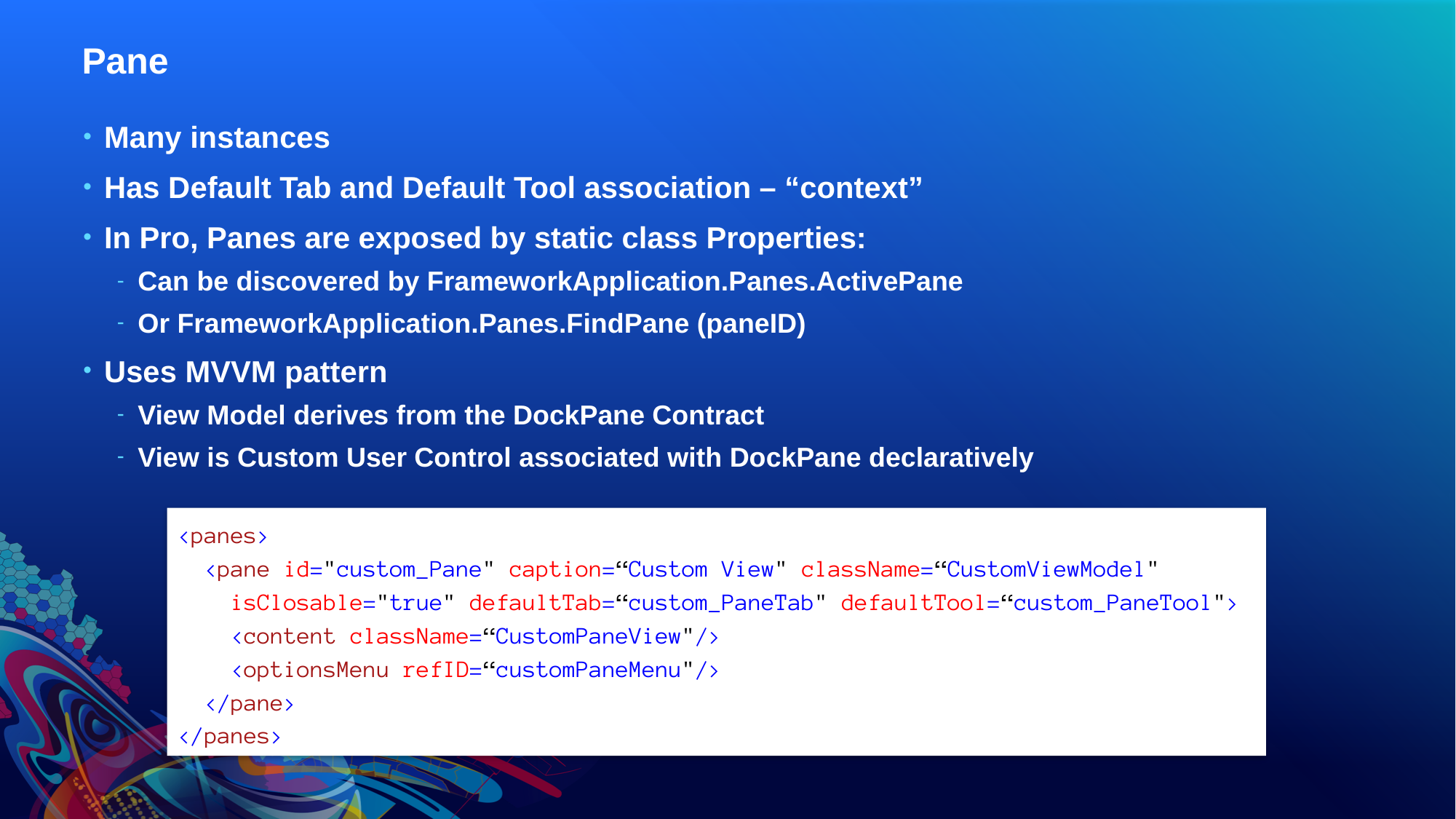

# Pane
Many instances
Has Default Tab and Default Tool association – “context”
In Pro, Panes are exposed by static class Properties:
Can be discovered by FrameworkApplication.Panes.ActivePane
Or FrameworkApplication.Panes.FindPane (paneID)
Uses MVVM pattern
View Model derives from the DockPane Contract
View is Custom User Control associated with DockPane declaratively

<panes>
  <pane id="custom_Pane" caption=“Custom View" className=“CustomViewModel"
    isClosable="true" defaultTab=“custom_PaneTab" defaultTool=“custom_PaneTool">
    <content className=“CustomPaneView"/>
    <optionsMenu refID=“customPaneMenu"/>
  </pane>
</panes>